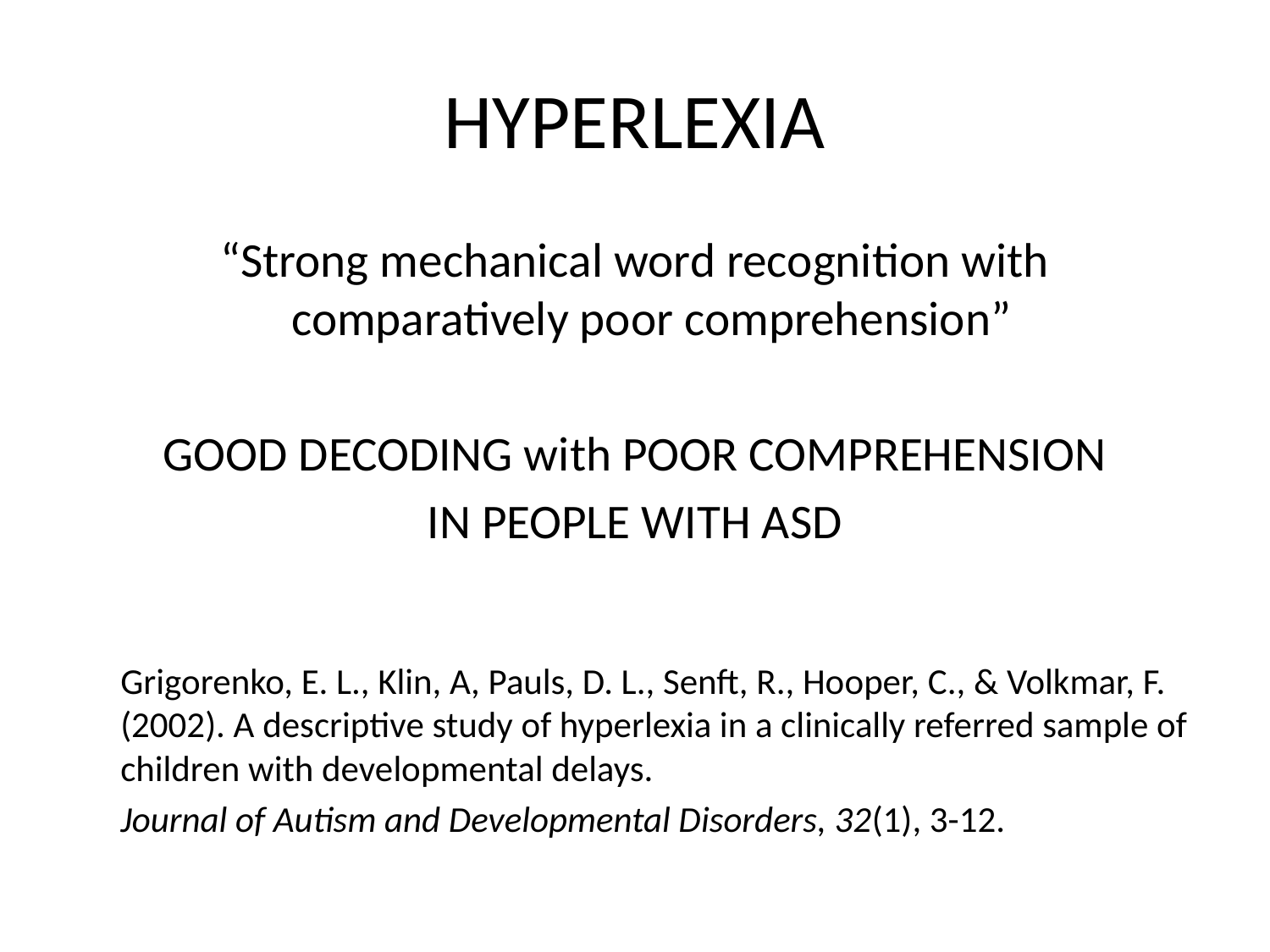

# HYPERLEXIA
“Strong mechanical word recognition with comparatively poor comprehension”

GOOD DECODING with POOR COMPREHENSION
IN PEOPLE WITH ASD

	Grigorenko, E. L., Klin, A, Pauls, D. L., Senft, R., Hooper, C., & Volkmar, F. (2002). A descriptive study of hyperlexia in a clinically referred sample of children with developmental delays.
	Journal of Autism and Developmental Disorders, 32(1), 3-12.